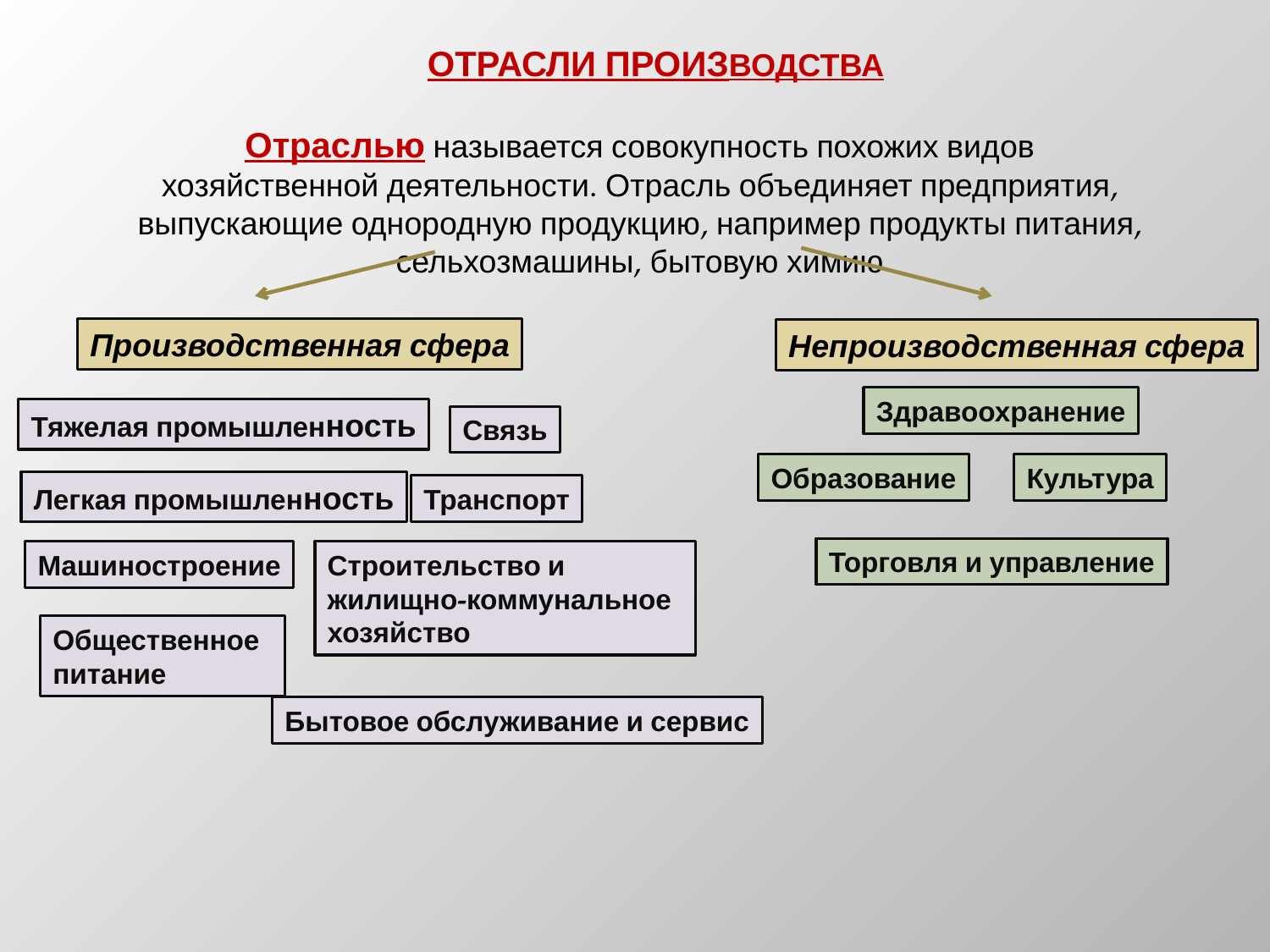

ОТРАСЛИ ПРОИЗВОДСТВА
Отраслью называется совокупность похожих видов хозяйственной деятельности. Отрасль объединяет предприятия, выпускающие однородную продукцию, например продукты питания, сельхозмашины, бытовую химию
Производственная сфера
Непроизводственная сфера
Здравоохранение
Тяжелая промышленность
Связь
Образование
Культура
Легкая промышленность
Транспорт
Торговля и управление
Машиностроение
Строительство и жилищно-коммунальное хозяйство
Общественное питание
Бытовое обслуживание и сервис